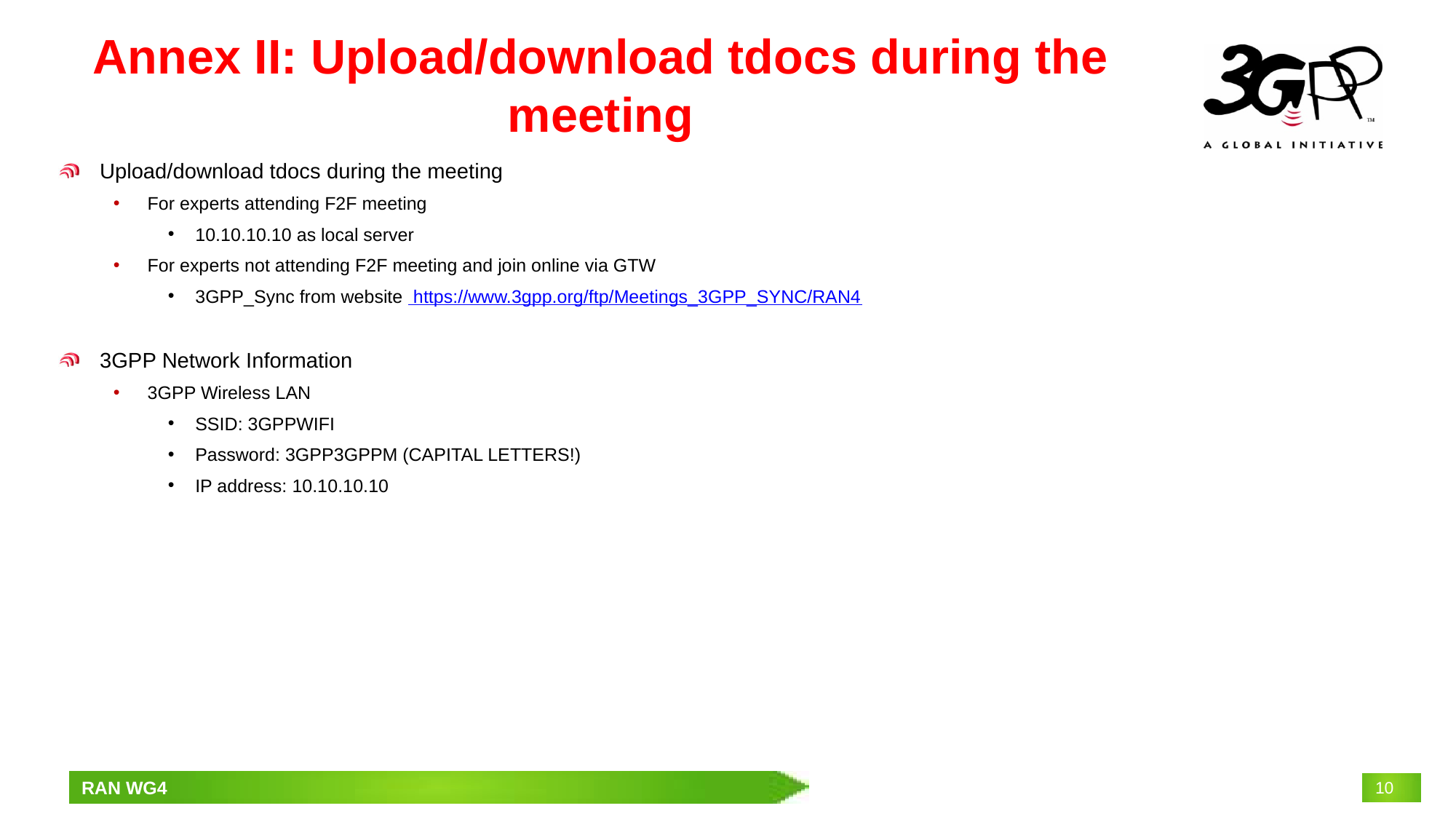

# Annex II: Upload/download tdocs during the meeting
Upload/download tdocs during the meeting
For experts attending F2F meeting
10.10.10.10 as local server
For experts not attending F2F meeting and join online via GTW
3GPP_Sync from website  https://www.3gpp.org/ftp/Meetings_3GPP_SYNC/RAN4

3GPP Network Information
3GPP Wireless LAN
SSID: 3GPPWIFI
Password: 3GPP3GPPM (CAPITAL LETTERS!)
IP address: 10.10.10.10